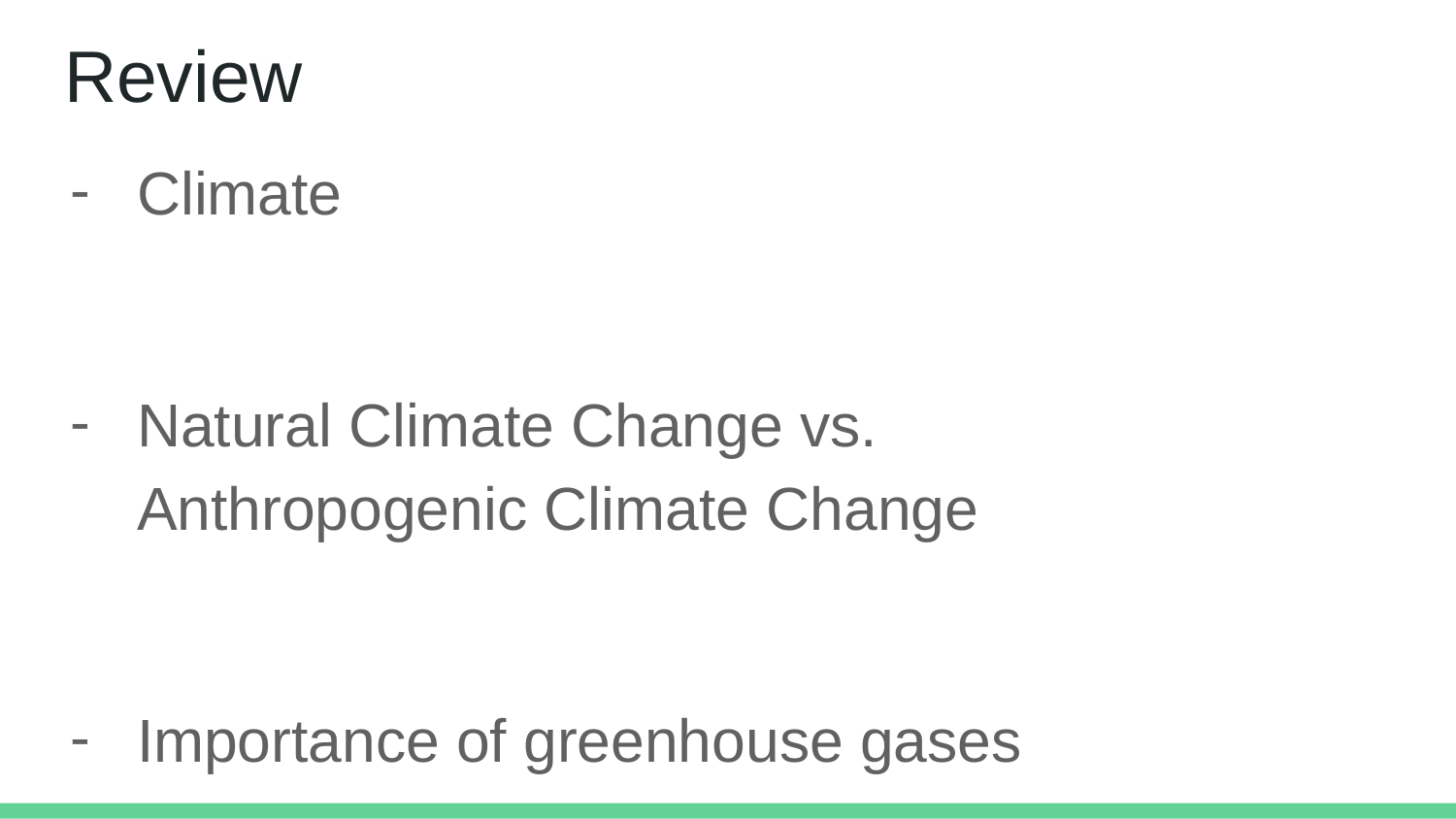

# Review

Climate

Natural Climate Change vs. Anthropogenic Climate Change

Importance of greenhouse gases